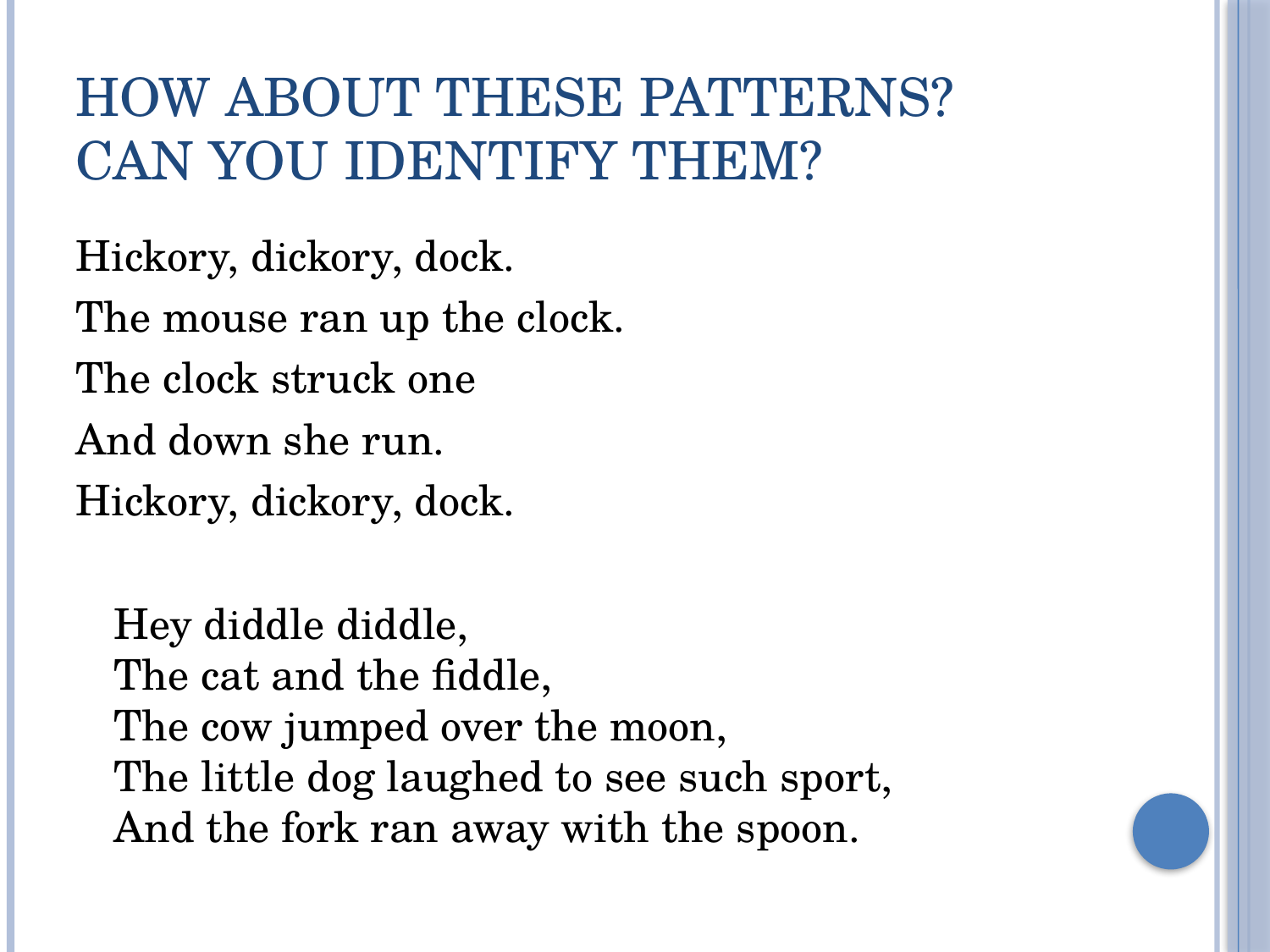

# How about these patterns? Can you identify them?
Hickory, dickory, dock.
The mouse ran up the clock.
The clock struck one
And down she run.
Hickory, dickory, dock.

	Hey diddle diddle,
The cat and the fiddle,
The cow jumped over the moon,
The little dog laughed to see such sport,
And the fork ran away with the spoon.